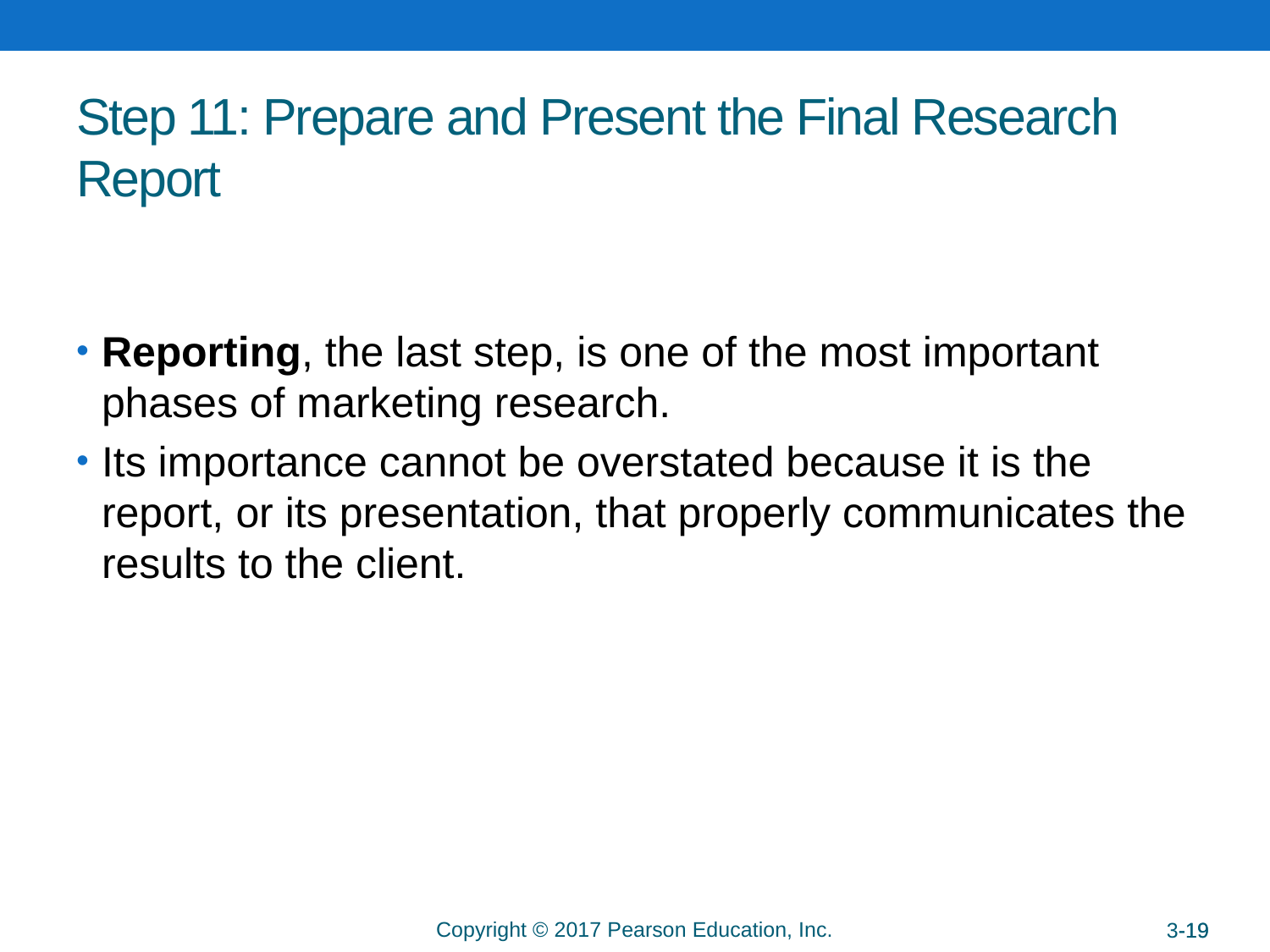

# Step 11: Prepare and Present the Final Research Report
Reporting, the last step, is one of the most important phases of marketing research.
Its importance cannot be overstated because it is the report, or its presentation, that properly communicates the results to the client.